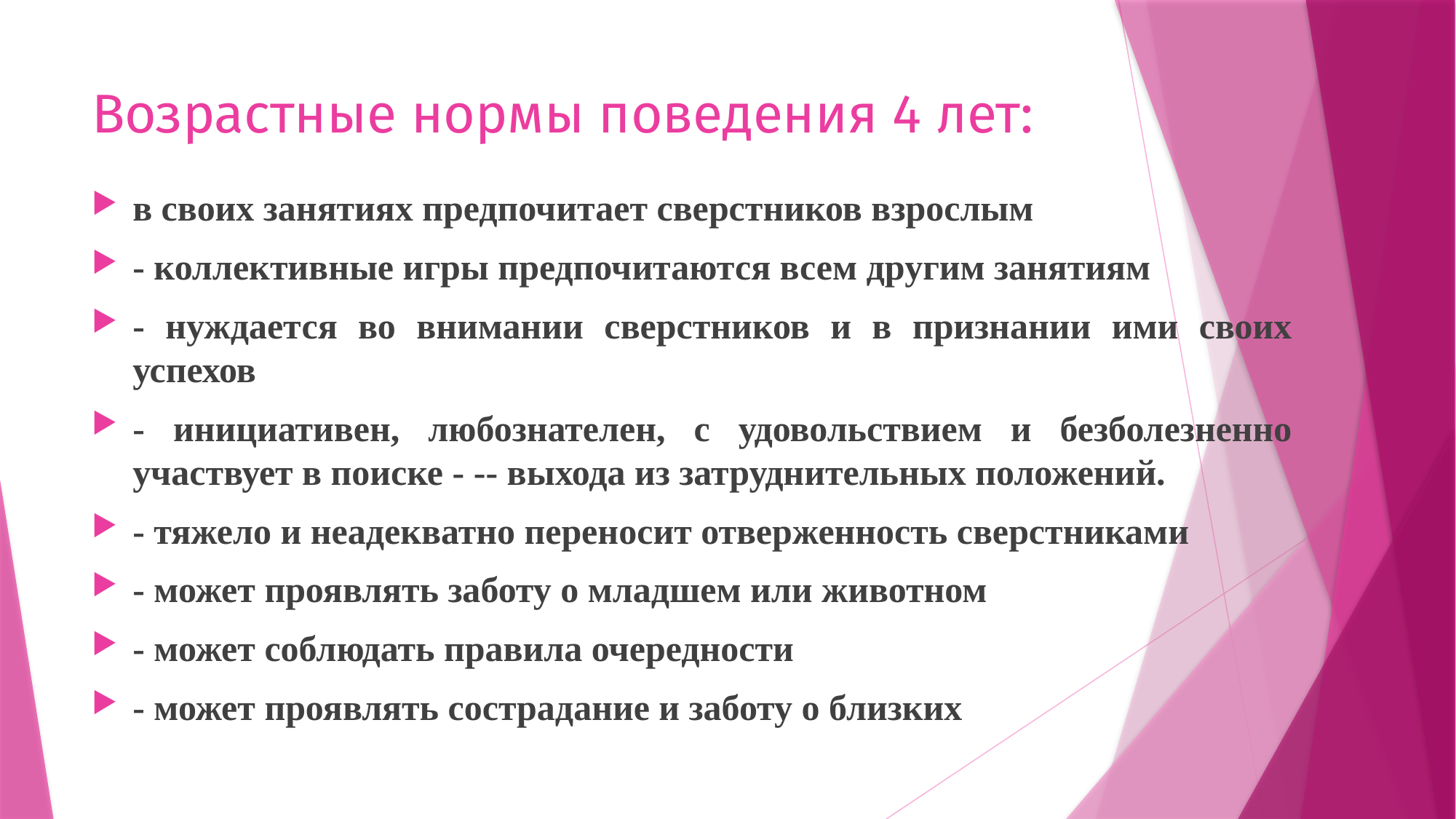

# Возрастные нормы поведения 4 лет:
в своих занятиях предпочитает сверстников взрослым
- коллективные игры предпочитаются всем другим занятиям
- нуждается во внимании сверстников и в признании ими своих успехов
- инициативен, любознателен, с удовольствием и безболезненно участвует в поиске - -- выхода из затруднительных положений.
- тяжело и неадекватно переносит отверженность сверстниками
- может проявлять заботу о младшем или животном
- может соблюдать правила очередности
- может проявлять сострадание и заботу о близких